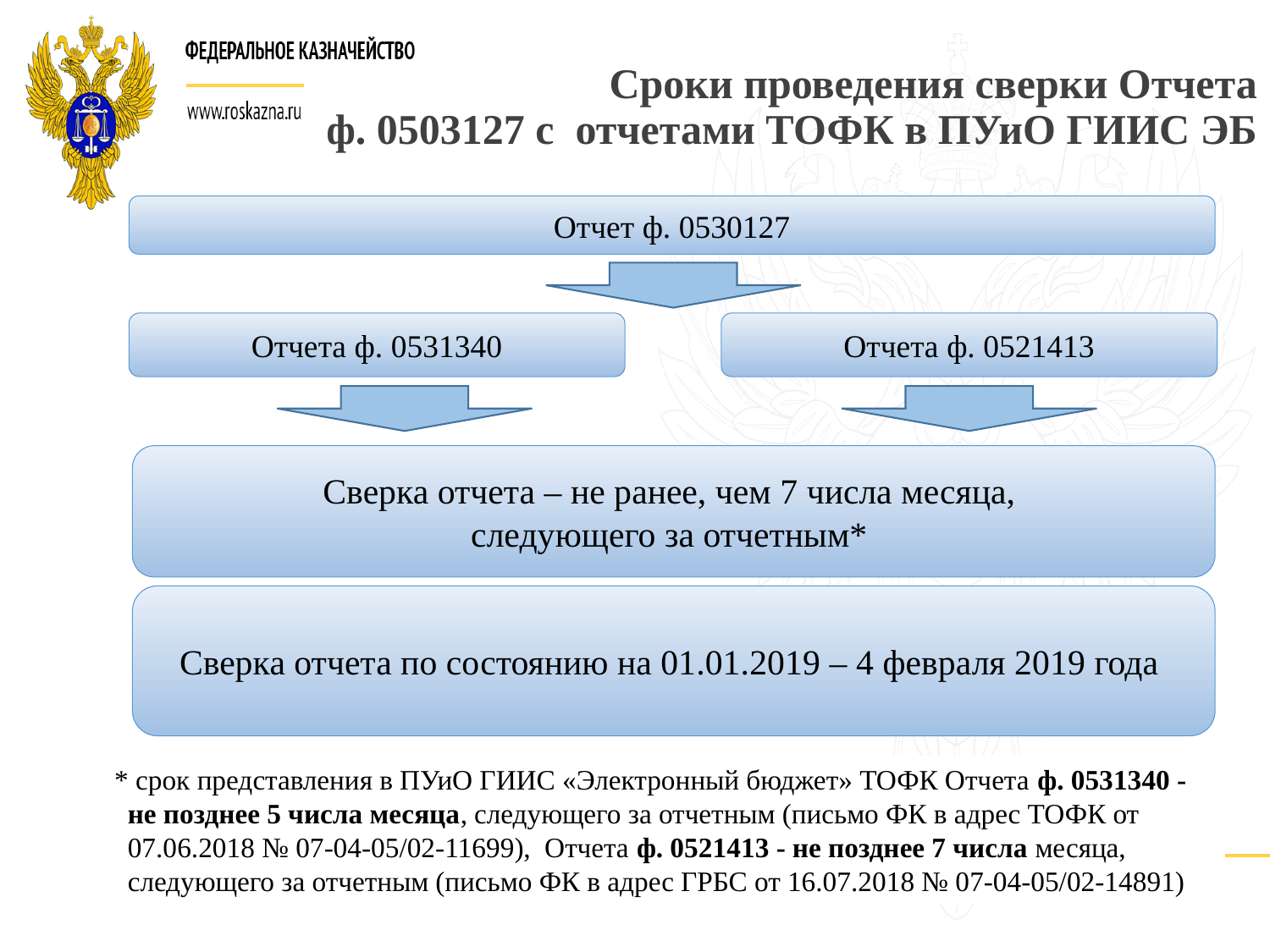

Сроки проведения сверки Отчета
 ф. 0503127 с  отчетами ТОФК в ПУиО ГИИС ЭБ

Отчет ф. 0530127

Отчета ф. 0531340

Отчета ф. 0521413

Сверка отчета – не ранее, чем 7 числа месяца,
следующего за отчетным*

Сверка отчета по состоянию на 01.01.2019 – 4 февраля 2019 года

* срок представления в ПУиО ГИИС «Электронный бюджет» ТОФК Отчета ф. 0531340 - не позднее 5 числа месяца, следующего за отчетным (письмо ФК в адрес ТОФК от 07.06.2018 № 07-04-05/02-11699),  Отчета ф. 0521413 - не позднее 7 числа месяца, следующего за отчетным (письмо ФК в адрес ГРБС от 16.07.2018 № 07-04-05/02-14891)
5